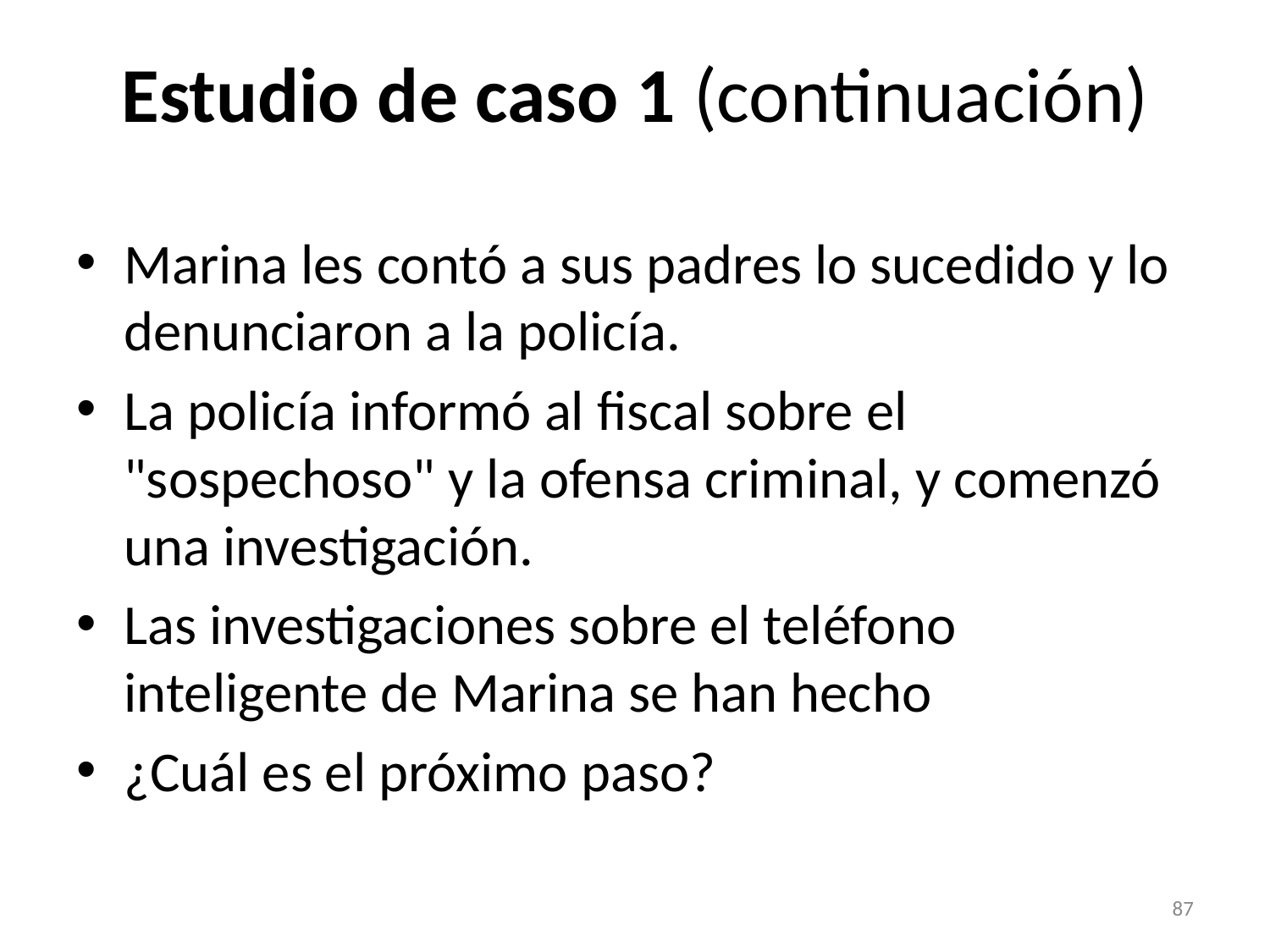

# Estudio de caso 1 (continuación)
Marina les contó a sus padres lo sucedido y lo denunciaron a la policía.
La policía informó al fiscal sobre el "sospechoso" y la ofensa criminal, y comenzó una investigación.
Las investigaciones sobre el teléfono inteligente de Marina se han hecho
¿Cuál es el próximo paso?

87